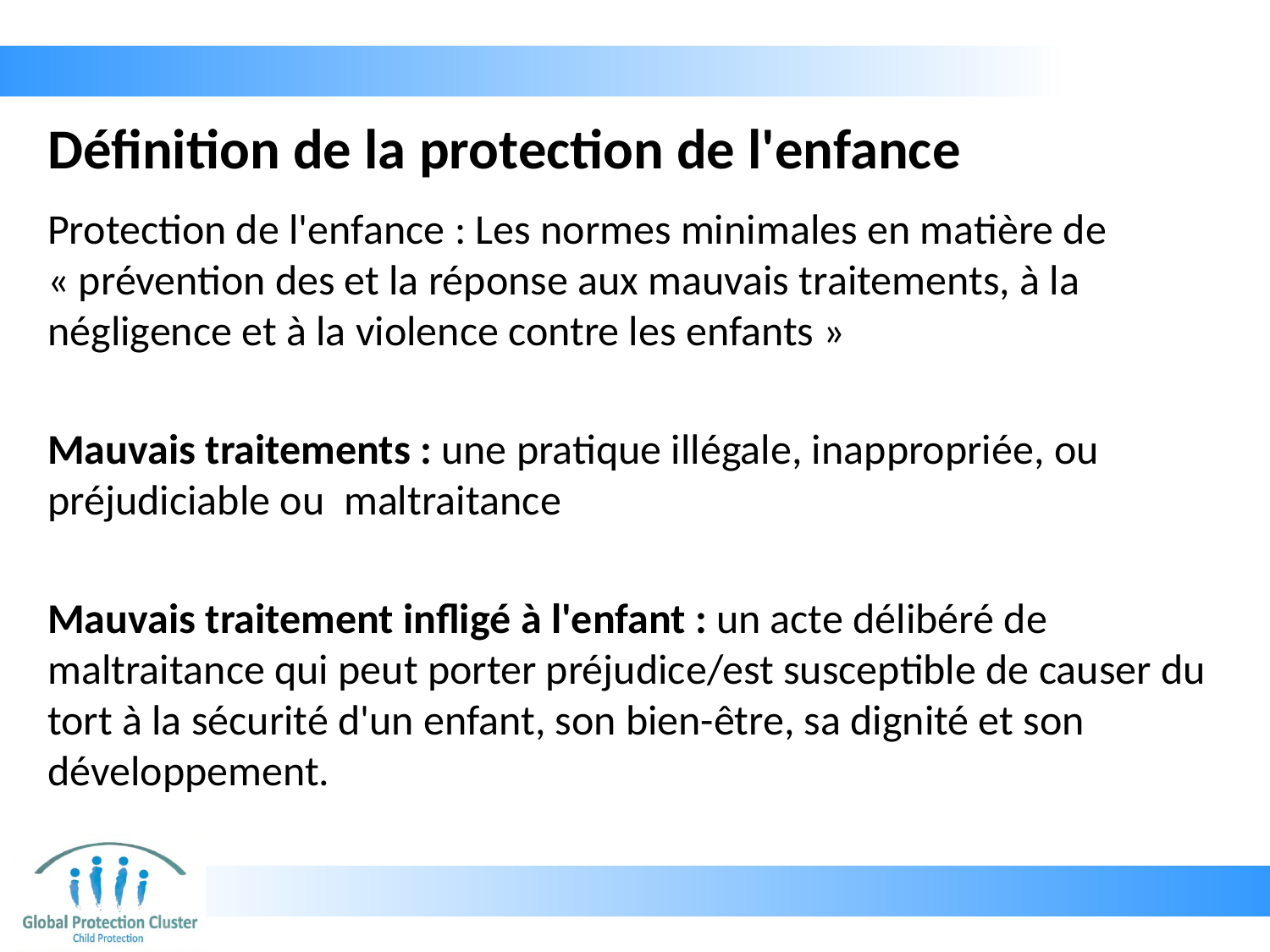

# Définition de la protection de l'enfance

Protection de l'enfance : Les normes minimales en matière de « prévention des et la réponse aux mauvais traitements, à la négligence et à la violence contre les enfants »

Mauvais traitements : une pratique illégale, inappropriée, ou préjudiciable ou  maltraitance

Mauvais traitement infligé à l'enfant : un acte délibéré de maltraitance qui peut porter préjudice/est susceptible de causer du tort à la sécurité d'un enfant, son bien-être, sa dignité et son développement.